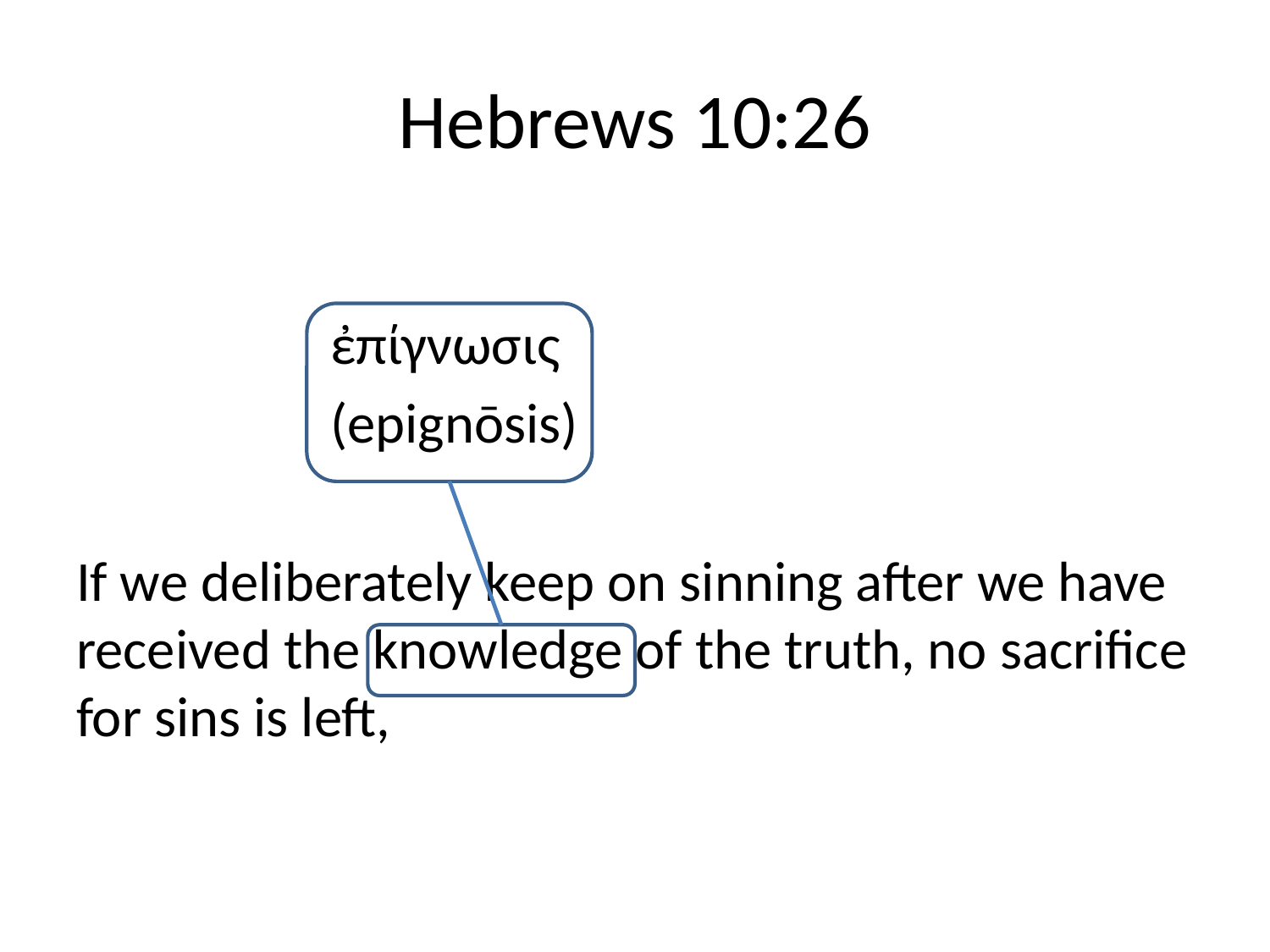

# Hebrews 10:26

		ἐπίγνωσις
		(epignōsis)

If we deliberately keep on sinning after we have received the knowledge of the truth, no sacrifice for sins is left,